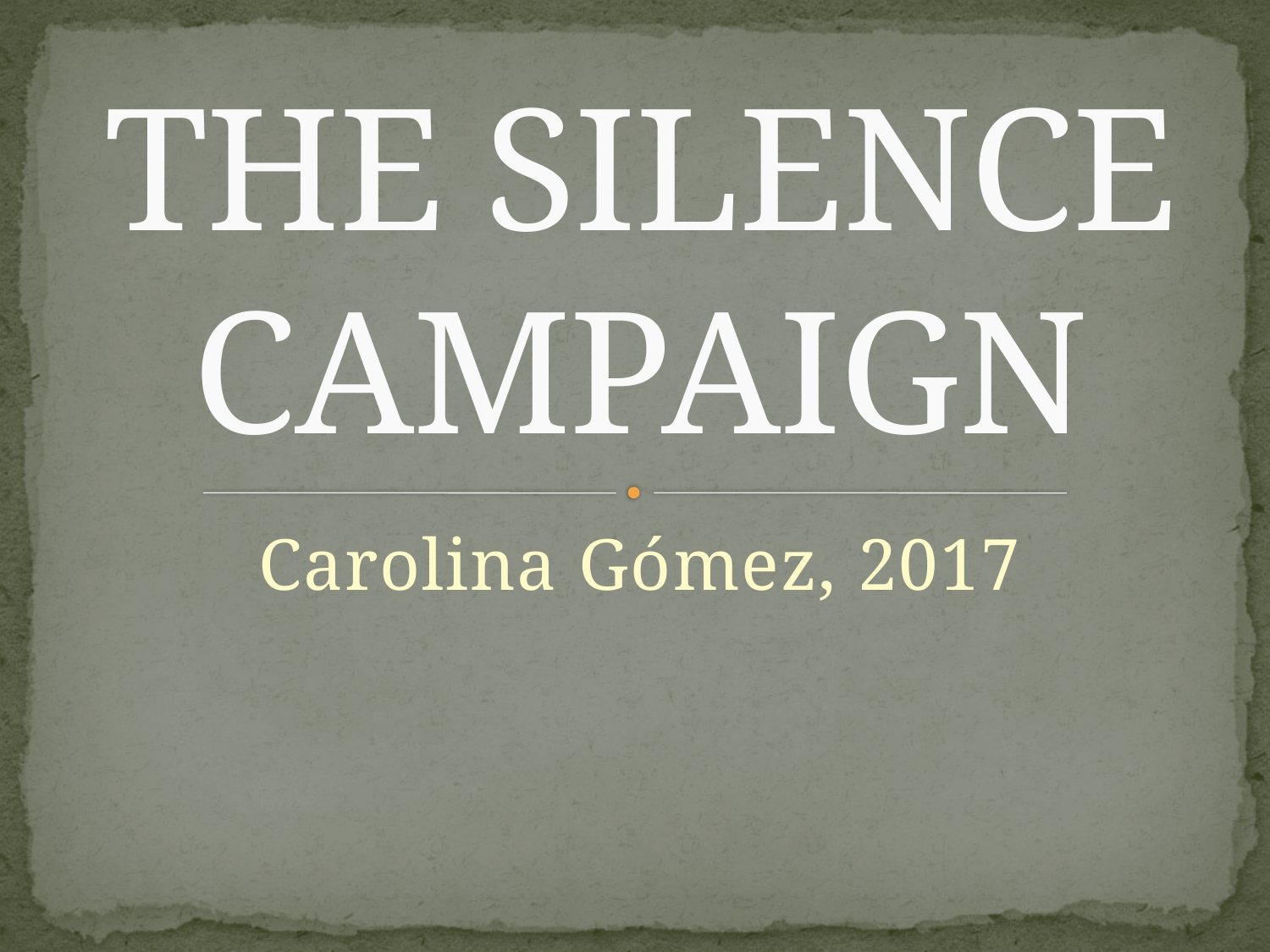

# THE SILENCE CAMPAIGN
Carolina Gómez, 2017